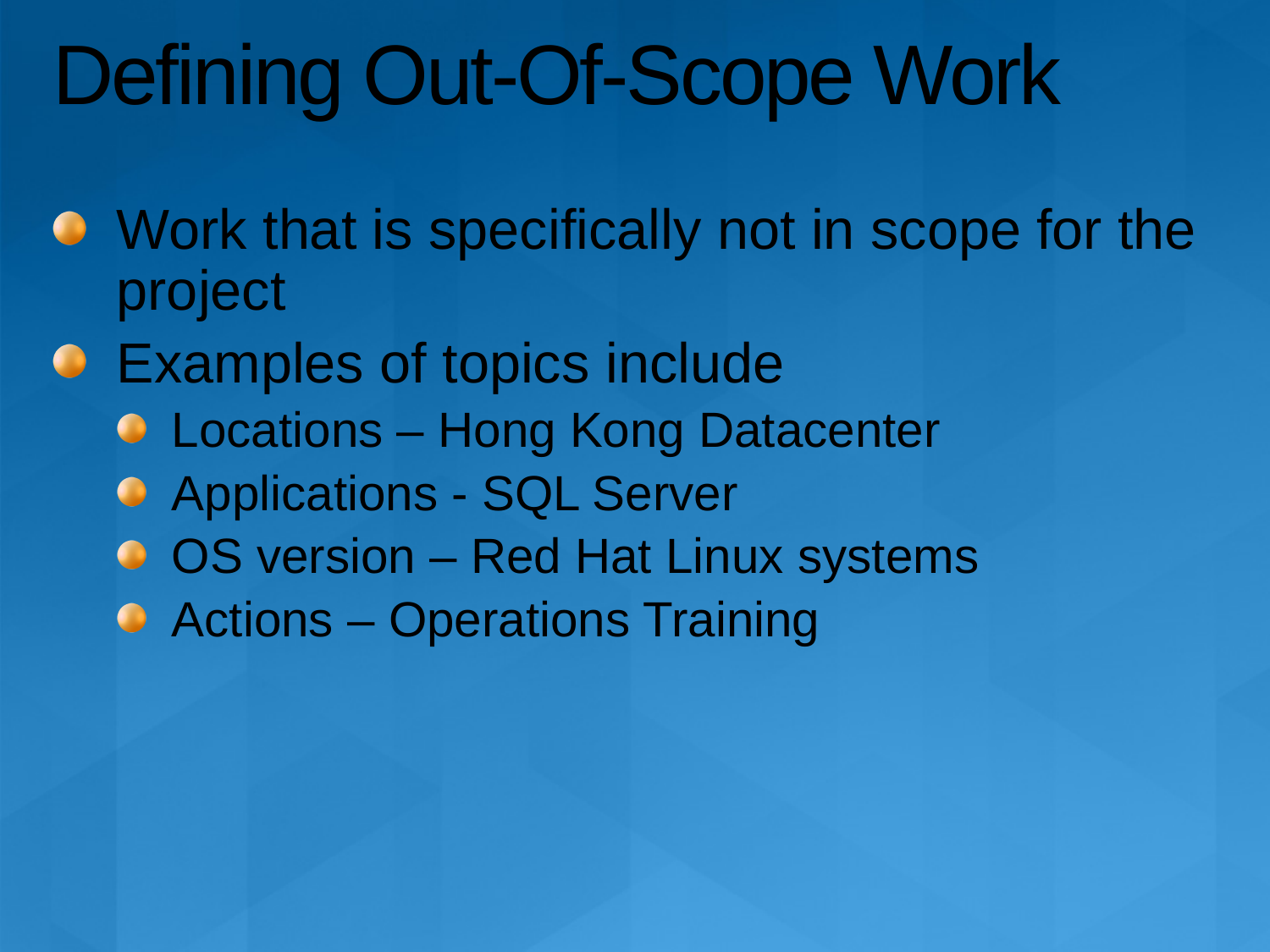

# Defining Out-Of-Scope Work
Work that is specifically not in scope for the project
Examples of topics include
Locations – Hong Kong Datacenter
Applications - SQL Server
OS version – Red Hat Linux systems
Actions – Operations Training